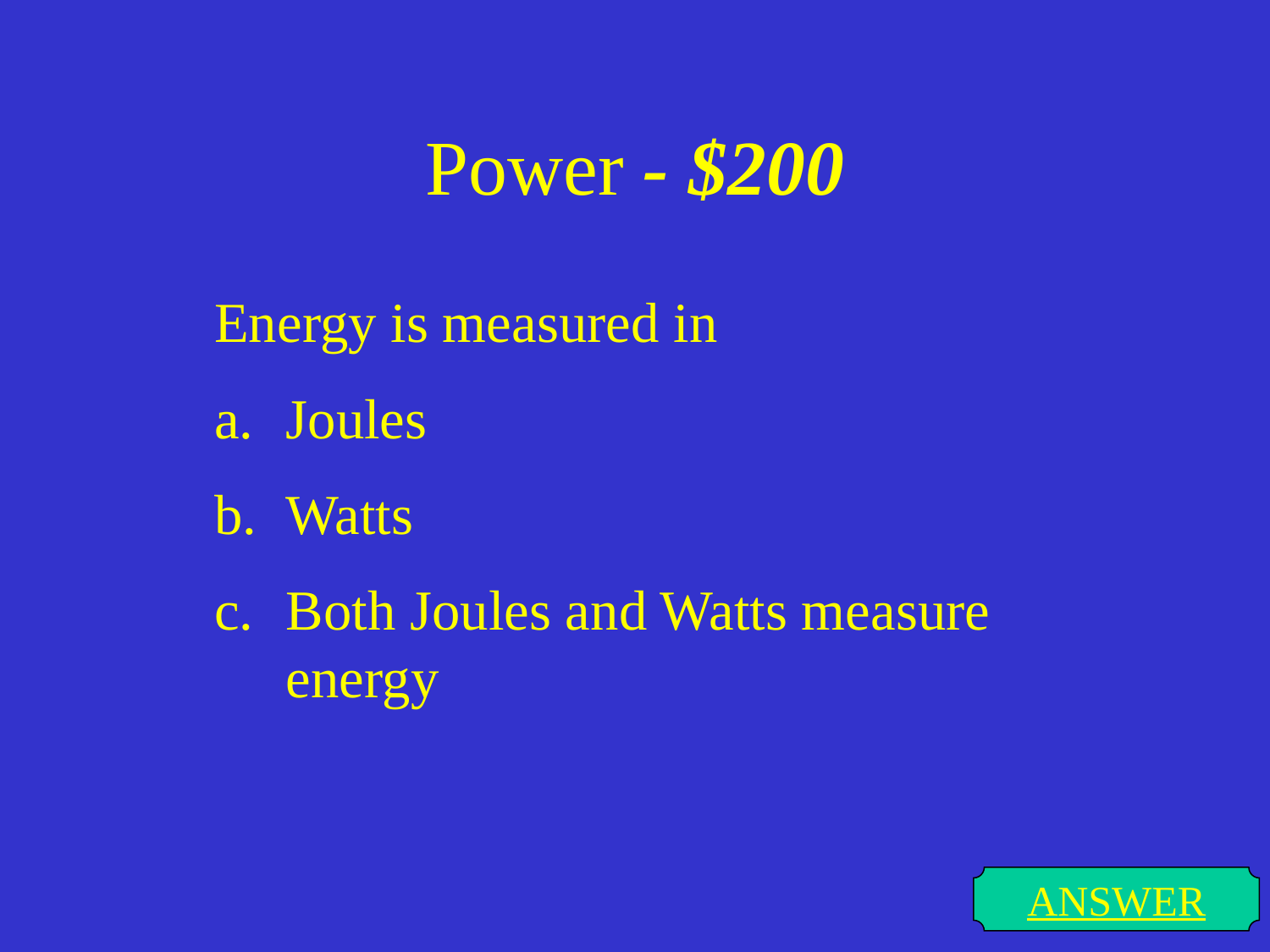

# Power - $200

Energy is measured in
Joules
Watts
Both Joules and Watts measure energy

ANSWER